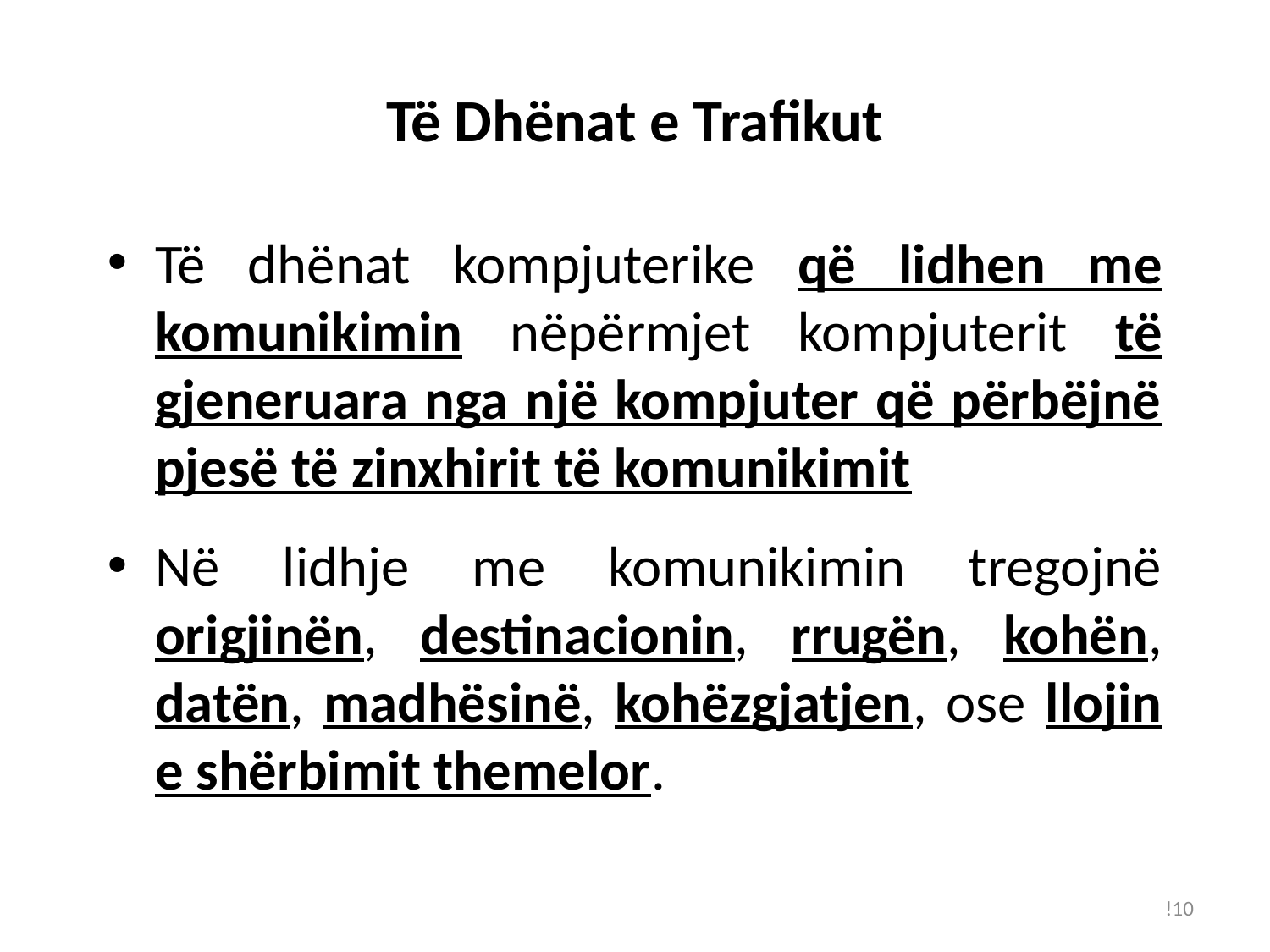

# Të Dhënat e Trafikut
Të dhënat kompjuterike që lidhen me komunikimin nëpërmjet kompjuterit të gjeneruara nga një kompjuter që përbëjnë pjesë të zinxhirit të komunikimit
Në lidhje me komunikimin tregojnë origjinën, destinacionin, rrugën, kohën, datën, madhësinë, kohëzgjatjen, ose llojin e shërbimit themelor.
!10